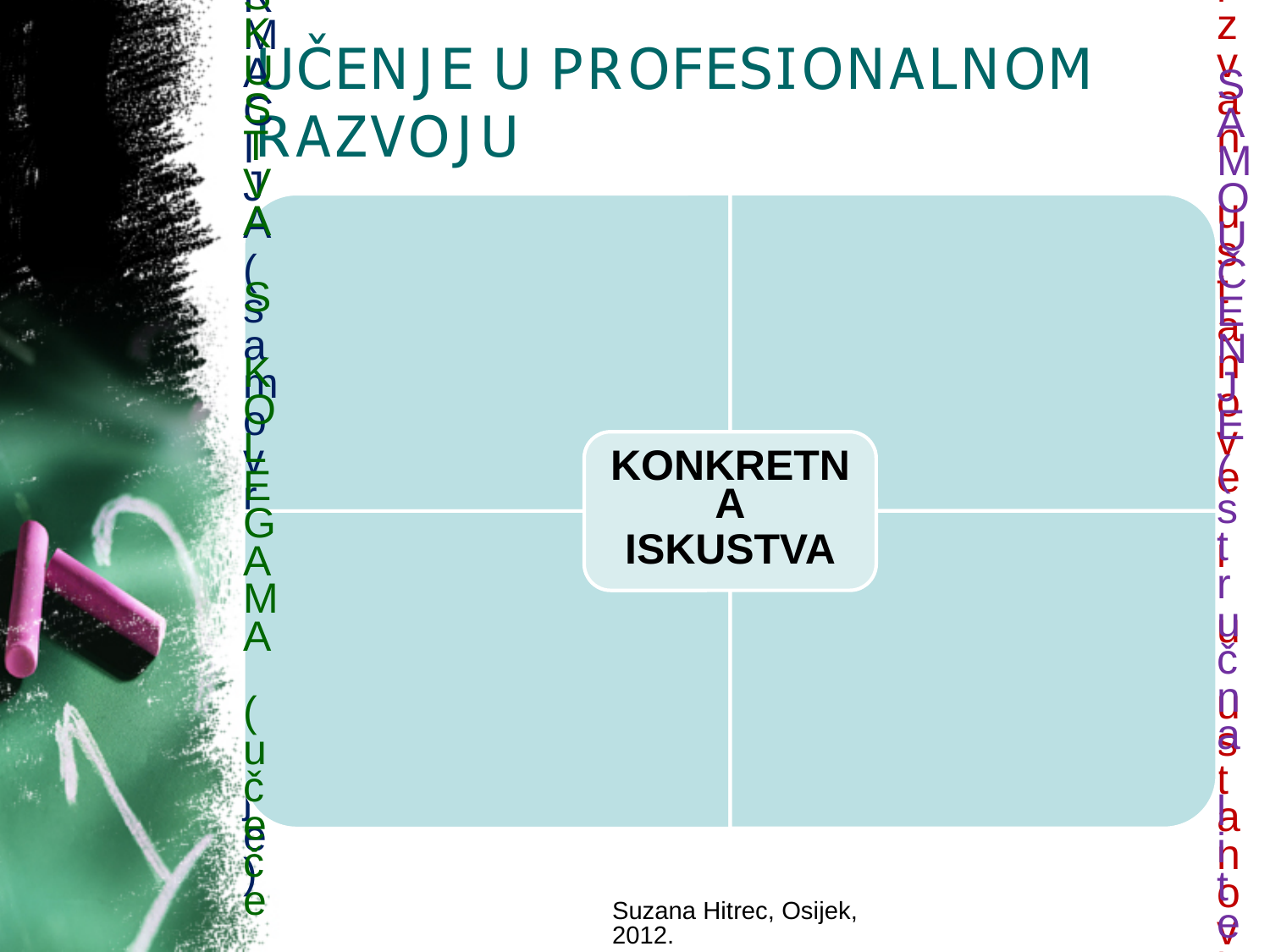

# UČENJE U PROFESIONALNOM RAZVOJU
ISKUSTVA
Suzana Hitrec, Osijek, 2012.